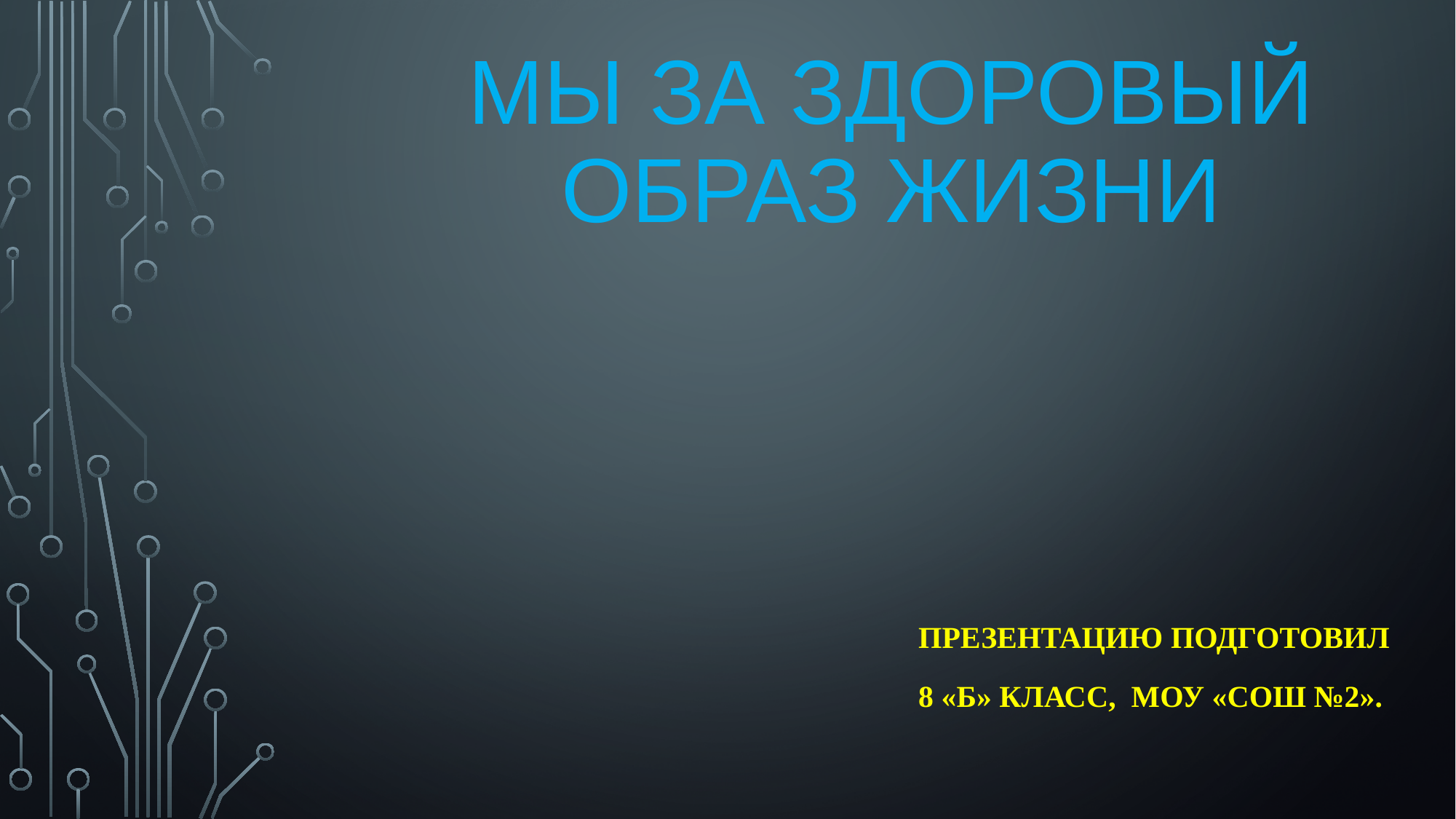

# МЫ ЗА ЗДОРОВЫЙ ОБРАЗ ЖИЗНИ
Презентацию подготовил
8 «Б» класс,  МОУ «СОШ №2».